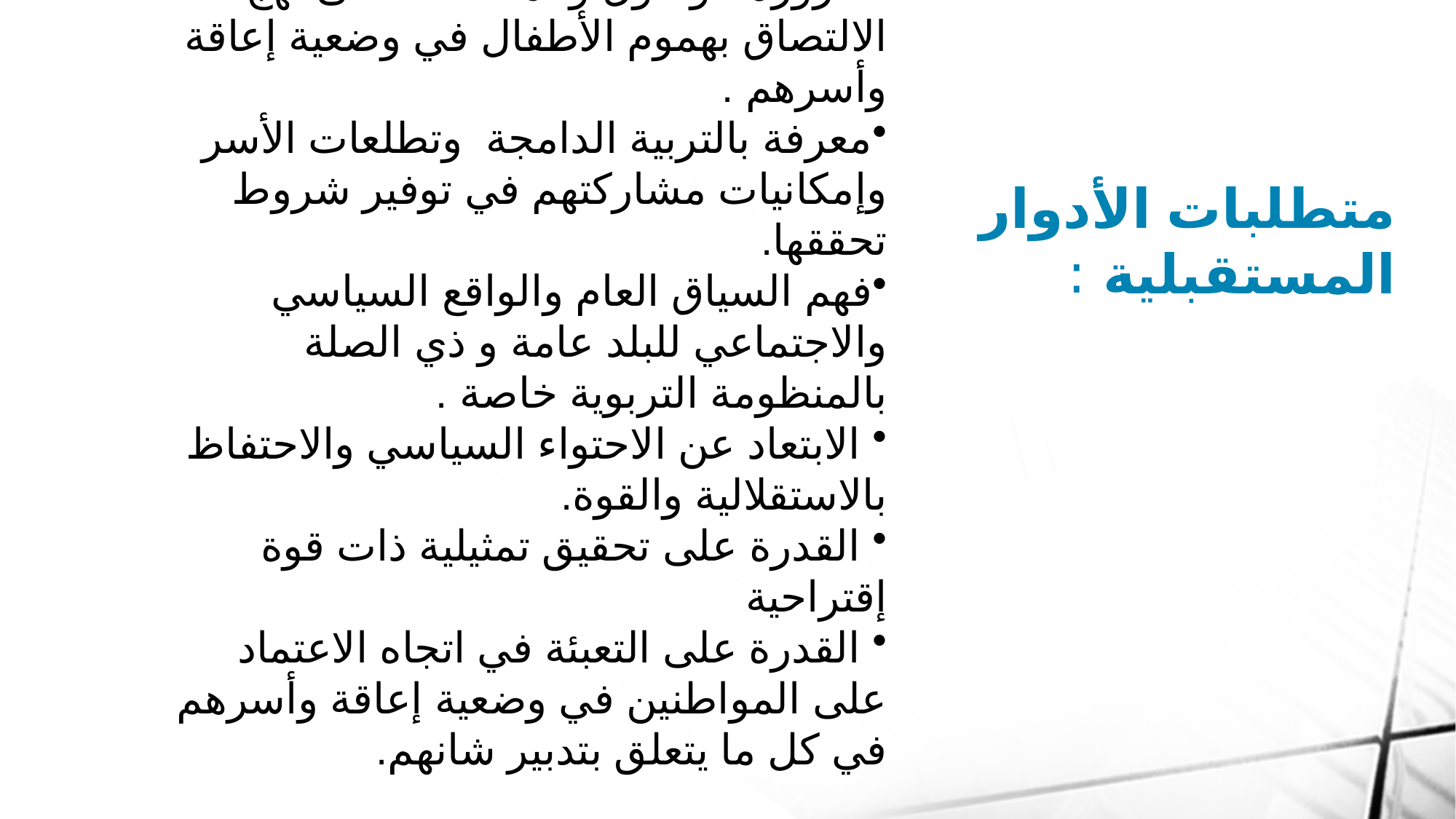

ضرورة الوصول والمحافظة على نهج الالتصاق بهموم الأطفال في وضعية إعاقة وأسرهم .
معرفة بالتربية الدامجة  وتطلعات الأسر  وإمكانيات مشاركتهم في توفير شروط تحققها.
فهم السياق العام والواقع السياسي والاجتماعي للبلد عامة و ذي الصلة بالمنظومة التربوية خاصة .
 الابتعاد عن الاحتواء السياسي والاحتفاظ بالاستقلالية والقوة.
 القدرة على تحقيق تمثيلية ذات قوة إقتراحية
 القدرة على التعبئة في اتجاه الاعتماد على المواطنين في وضعية إعاقة وأسرهم  في كل ما يتعلق بتدبير شانهم.
# متطلبات الأدوار المستقبلية :